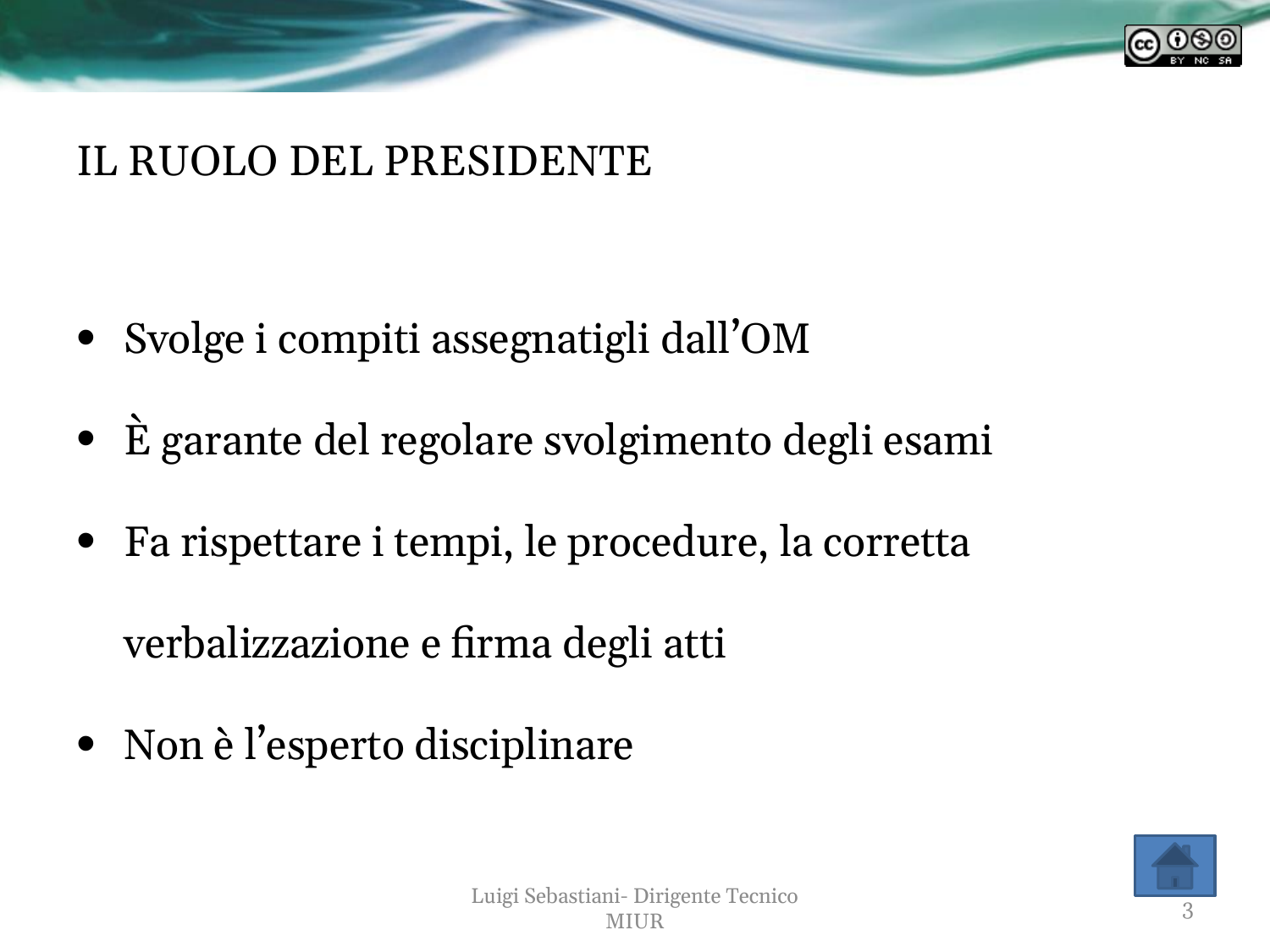

# IL RUOLO DEL PRESIDENTE
Svolge i compiti assegnatigli dall’OM
È garante del regolare svolgimento degli esami
Fa rispettare i tempi, le procedure, la corretta verbalizzazione e firma degli atti
Non è l’esperto disciplinare

Luigi Sebastiani- Dirigente Tecnico MIUR
3